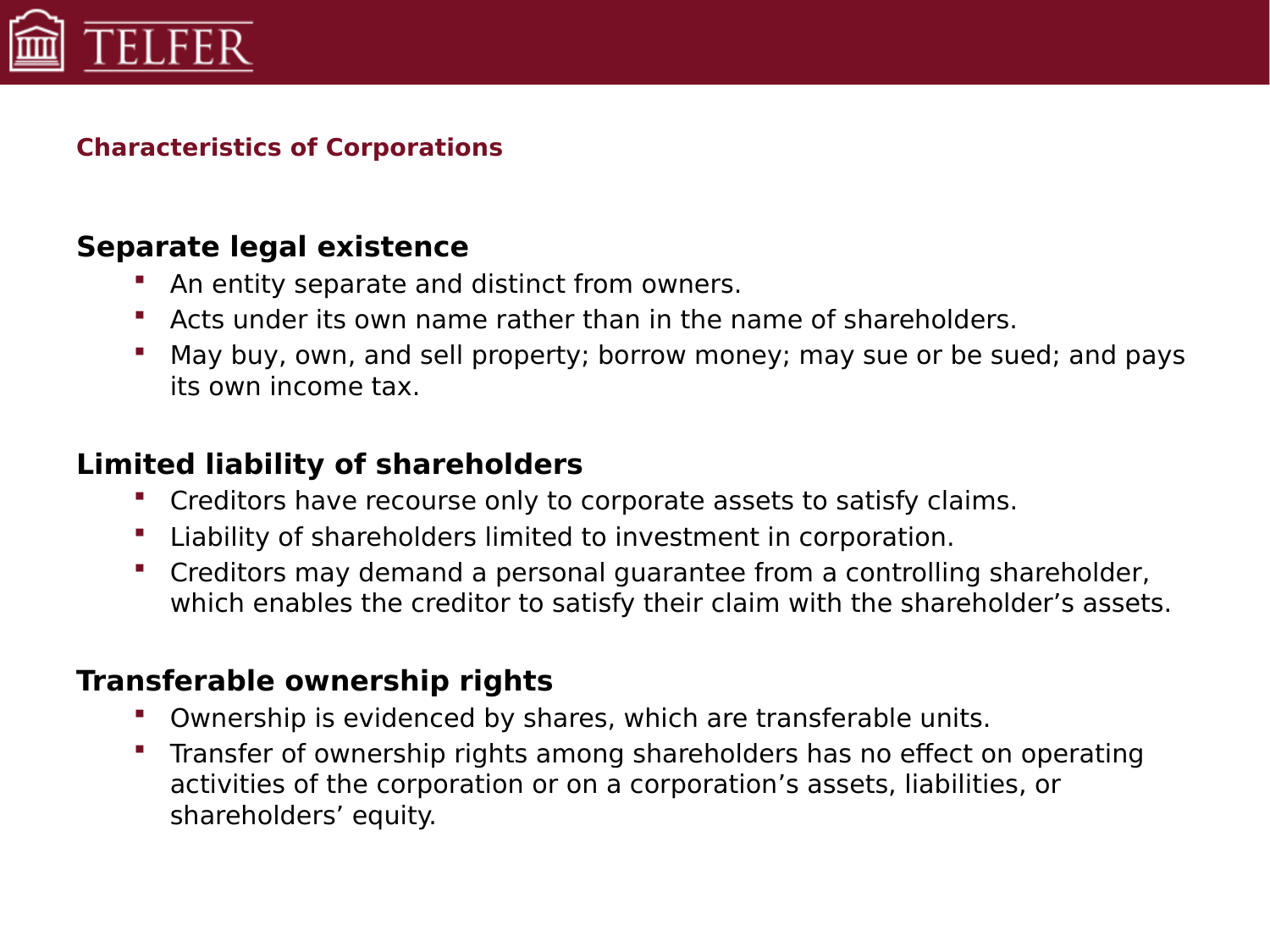

# Characteristics of Corporations
Separate legal existence
An entity separate and distinct from owners.
Acts under its own name rather than in the name of shareholders.
May buy, own, and sell property; borrow money; may sue or be sued; and pays its own income tax.

Limited liability of shareholders
Creditors have recourse only to corporate assets to satisfy claims.
Liability of shareholders limited to investment in corporation.
Creditors may demand a personal guarantee from a controlling shareholder, which enables the creditor to satisfy their claim with the shareholder’s assets.

Transferable ownership rights
Ownership is evidenced by shares, which are transferable units.
Transfer of ownership rights among shareholders has no effect on operating activities of the corporation or on a corporation’s assets, liabilities, or shareholders’ equity.